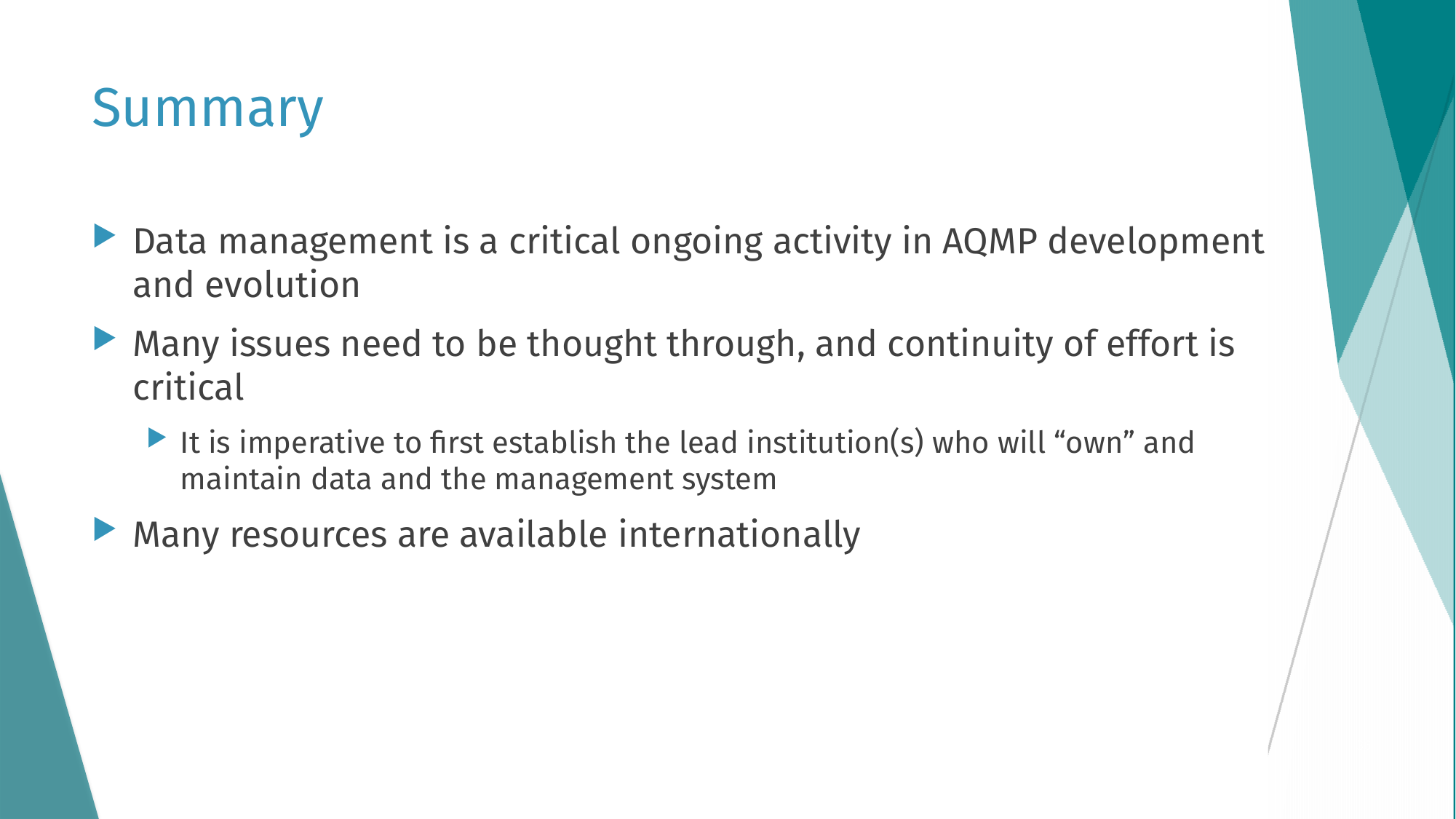

# Summary
Data management is a critical ongoing activity in AQMP development and evolution
Many issues need to be thought through, and continuity of effort is critical
It is imperative to first establish the lead institution(s) who will “own” and maintain data and the management system
Many resources are available internationally
36